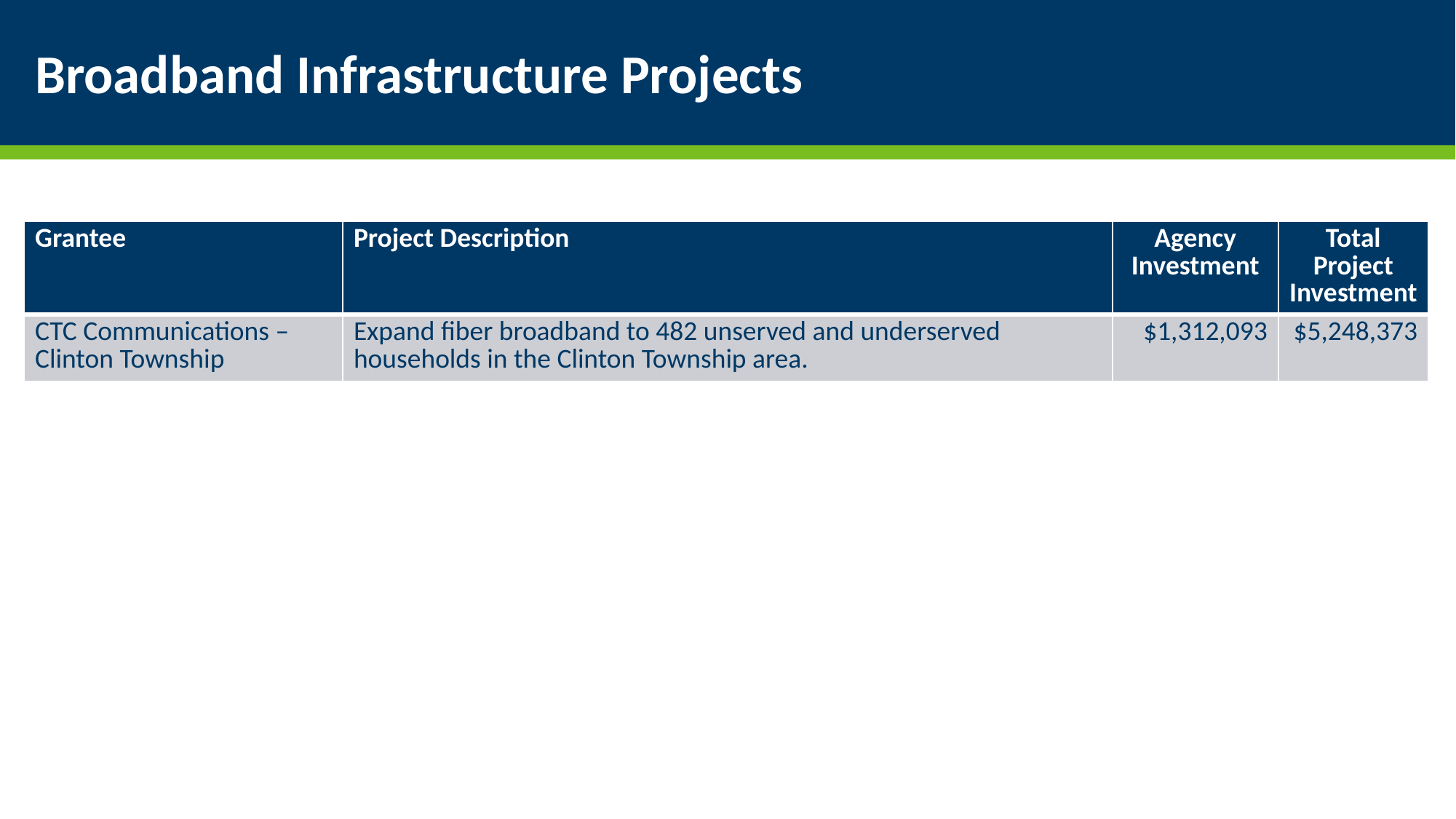

# Broadband Infrastructure Projects
| Grantee | Project Description | Agency Investment | Total Project Investment |
| --- | --- | --- | --- |
| CTC Communications – Clinton Township | Expand fiber broadband to 482 unserved and underserved households in the Clinton Township area. | $1,312,093 | $5,248,373 |